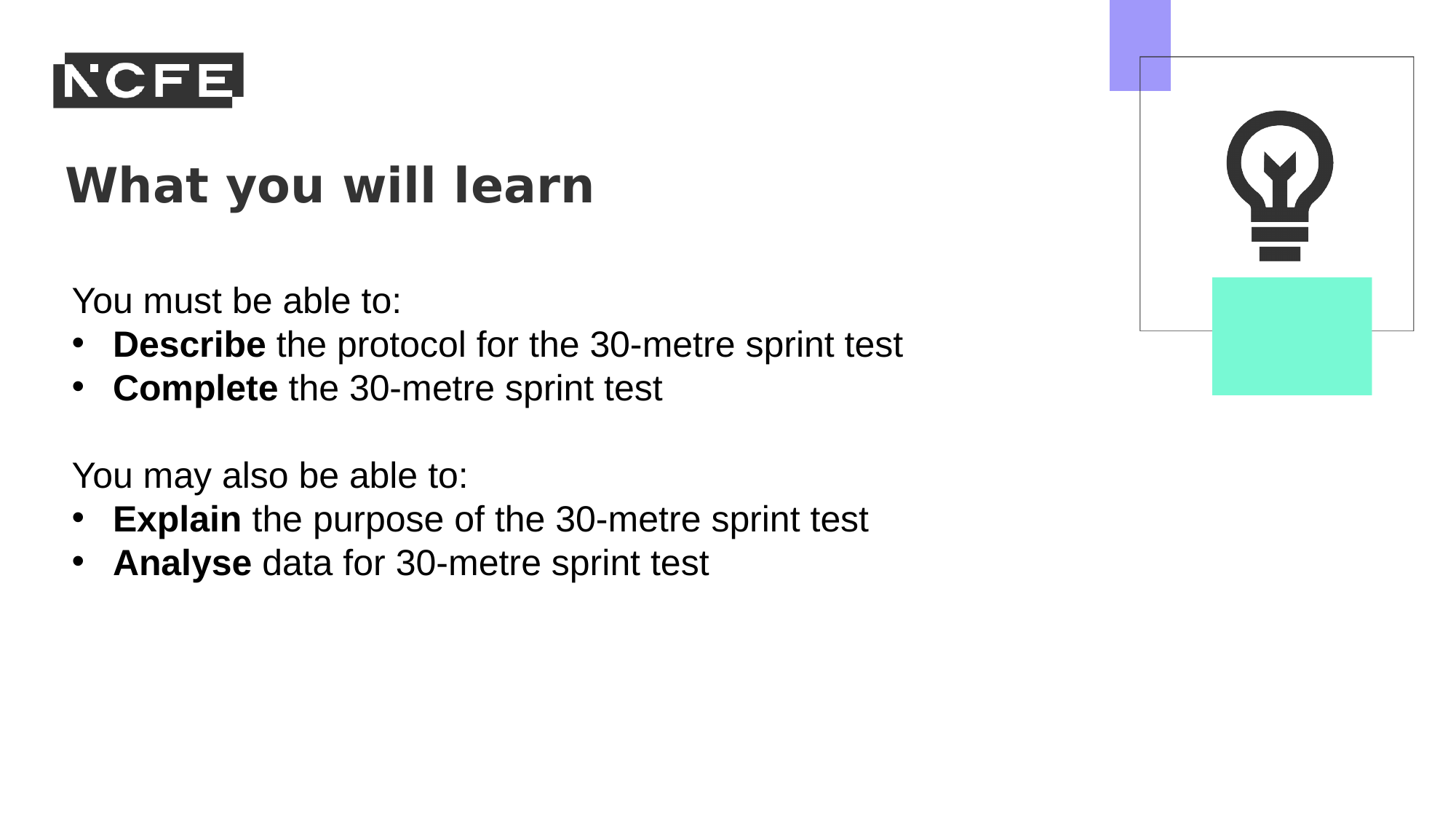

You must be able to:
Describe the protocol for the 30-metre sprint test
Complete the 30-metre sprint test

You may also be able to:
Explain the purpose of the 30-metre sprint test
Analyse data for 30-metre sprint test